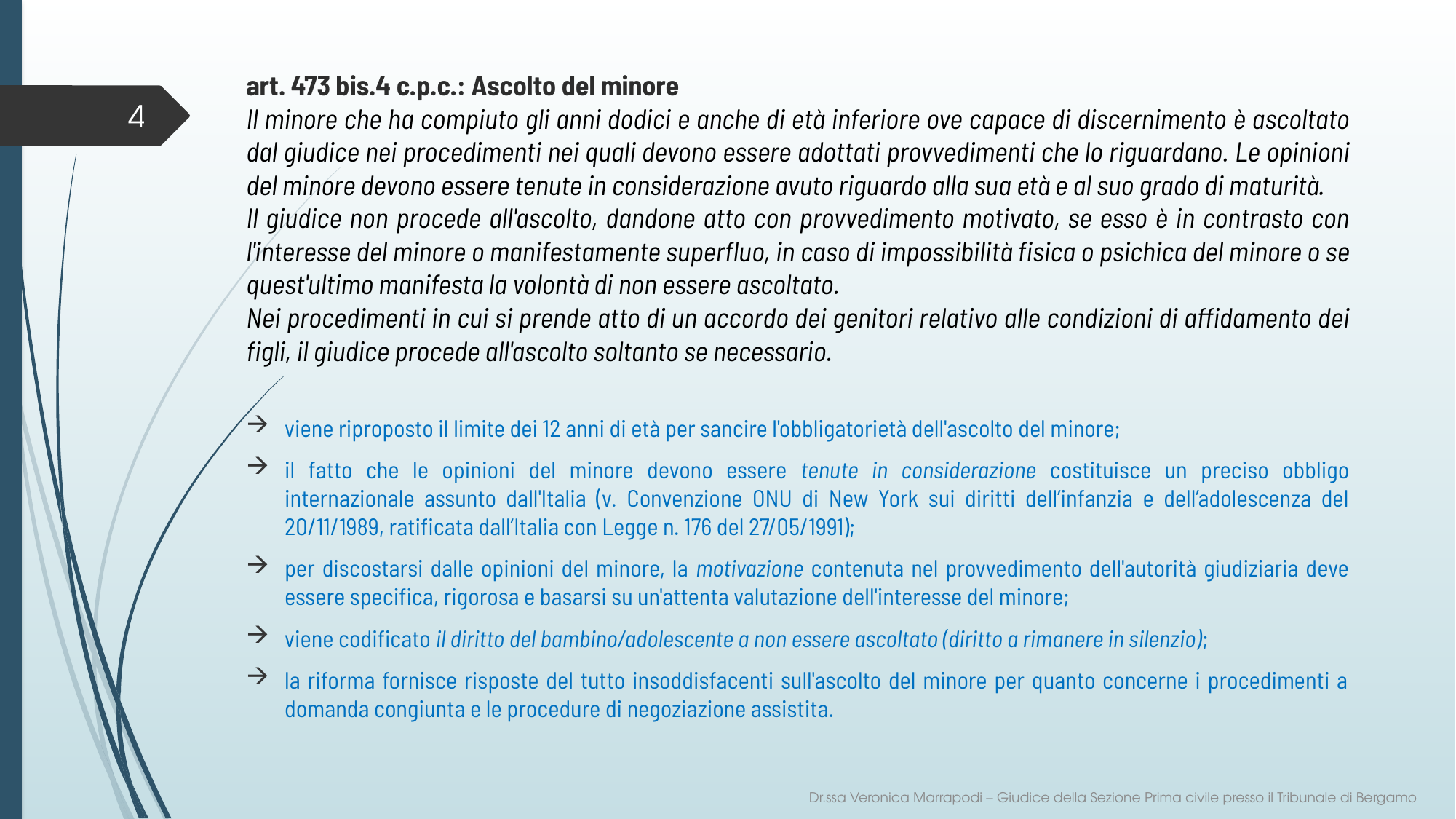

art. 473 bis.4 c.p.c.: Ascolto del minore
Il minore che ha compiuto gli anni dodici e anche di età inferiore ove capace di discernimento è ascoltato dal giudice nei procedimenti nei quali devono essere adottati provvedimenti che lo riguardano. Le opinioni del minore devono essere tenute in considerazione avuto riguardo alla sua età e al suo grado di maturità.
Il giudice non procede all'ascolto, dandone atto con provvedimento motivato, se esso è in contrasto con l'interesse del minore o manifestamente superfluo, in caso di impossibilità fisica o psichica del minore o se quest'ultimo manifesta la volontà di non essere ascoltato.
Nei procedimenti in cui si prende atto di un accordo dei genitori relativo alle condizioni di affidamento dei figli, il giudice procede all'ascolto soltanto se necessario.

viene riproposto il limite dei 12 anni di età per sancire l'obbligatorietà dell'ascolto del minore;
il fatto che le opinioni del minore devono essere tenute in considerazione costituisce un preciso obbligo internazionale assunto dall'Italia (v. Convenzione ONU di New York sui diritti dell’infanzia e dell’adolescenza del 20/11/1989, ratificata dall’Italia con Legge n. 176 del 27/05/1991);
per discostarsi dalle opinioni del minore, la motivazione contenuta nel provvedimento dell'autorità giudiziaria deve essere specifica, rigorosa e basarsi su un'attenta valutazione dell'interesse del minore;
viene codificato il diritto del bambino/adolescente a non essere ascoltato (diritto a rimanere in silenzio);
la riforma fornisce risposte del tutto insoddisfacenti sull'ascolto del minore per quanto concerne i procedimenti a domanda congiunta e le procedure di negoziazione assistita.
4
Dr.ssa Veronica Marrapodi – Giudice della Sezione Prima civile presso il Tribunale di Bergamo